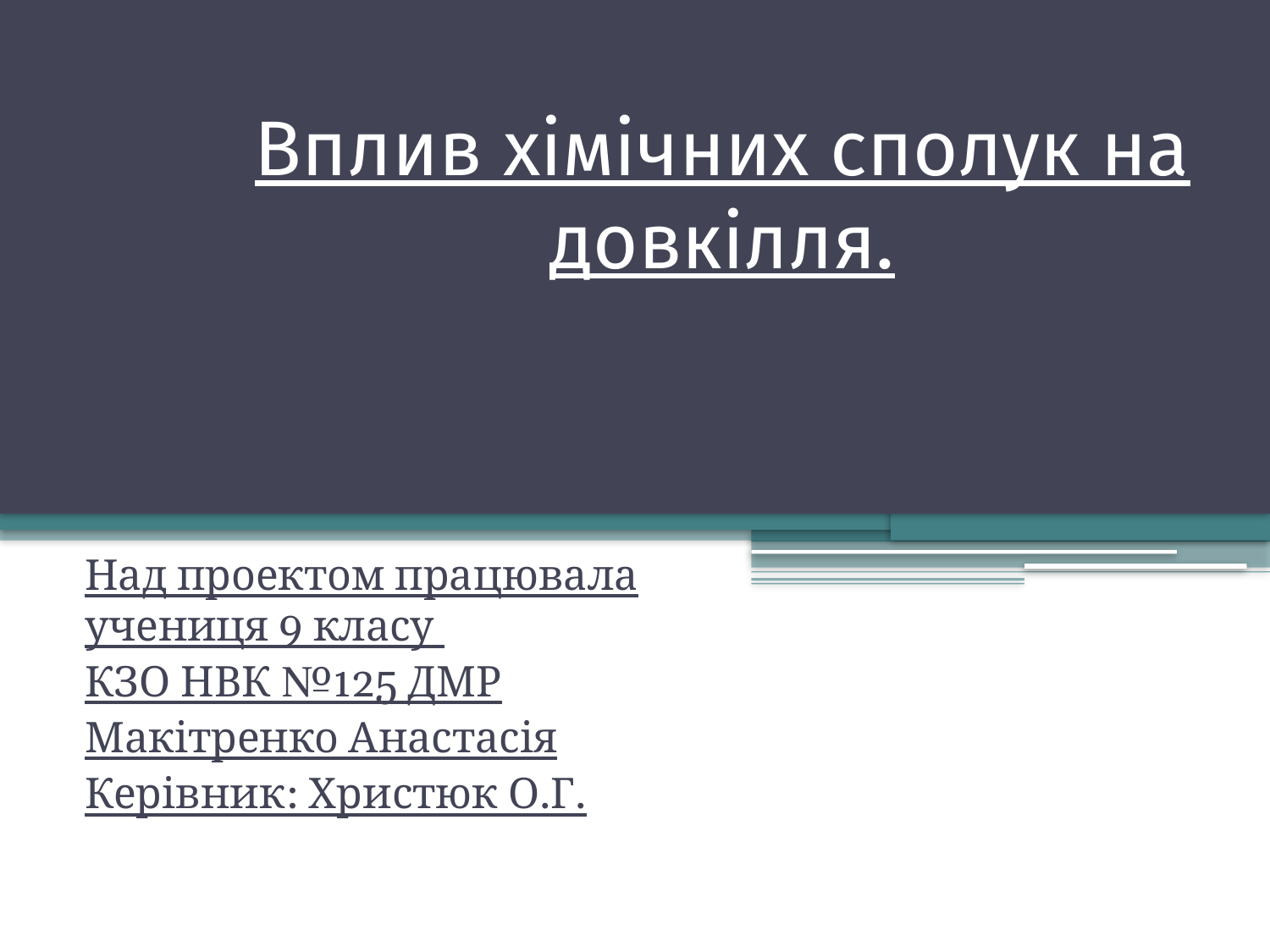

# Вплив хімічних сполук на довкілля.
Над проектом працювала учениця 9 класу
КЗО НВК №125 ДМР
Макітренко Анастасія
Керівник: Христюк О.Г.